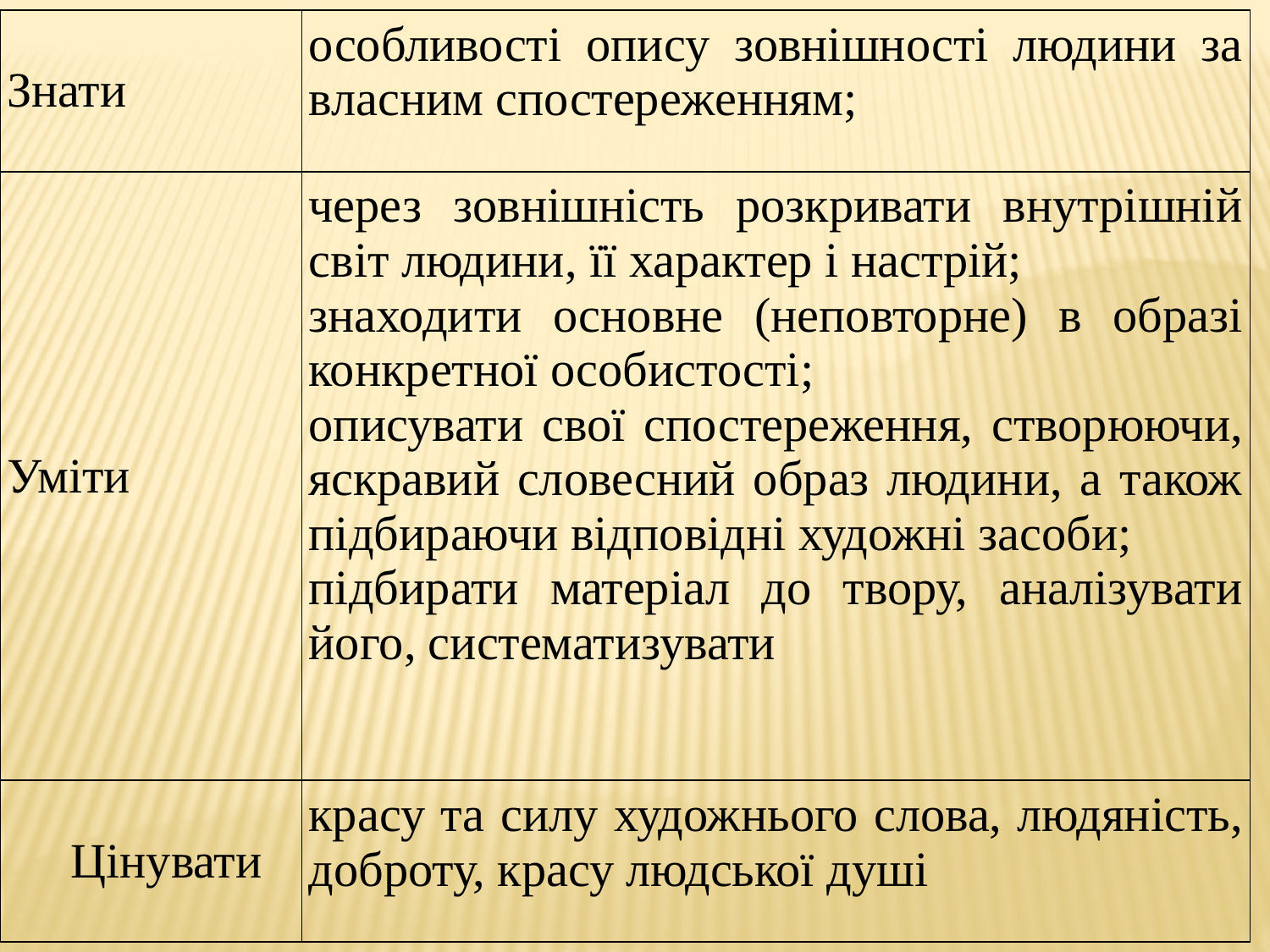

| Знати | особливості опису зовнішності людини за власним спостереженням; |
| --- | --- |
| Уміти | через зовнішність розкривати внутрішній світ людини, її характер і настрій; знаходити основне (неповторне) в образі конкретної особистості; описувати свої спостереження, створюючи, яскравий словесний образ людини, а також підбираючи відповідні художні засоби; підбирати матеріал до твору, аналізувати його, систематизувати |
| Цінувати | красу та силу художнього слова, людяність, доброту, красу людської душі |